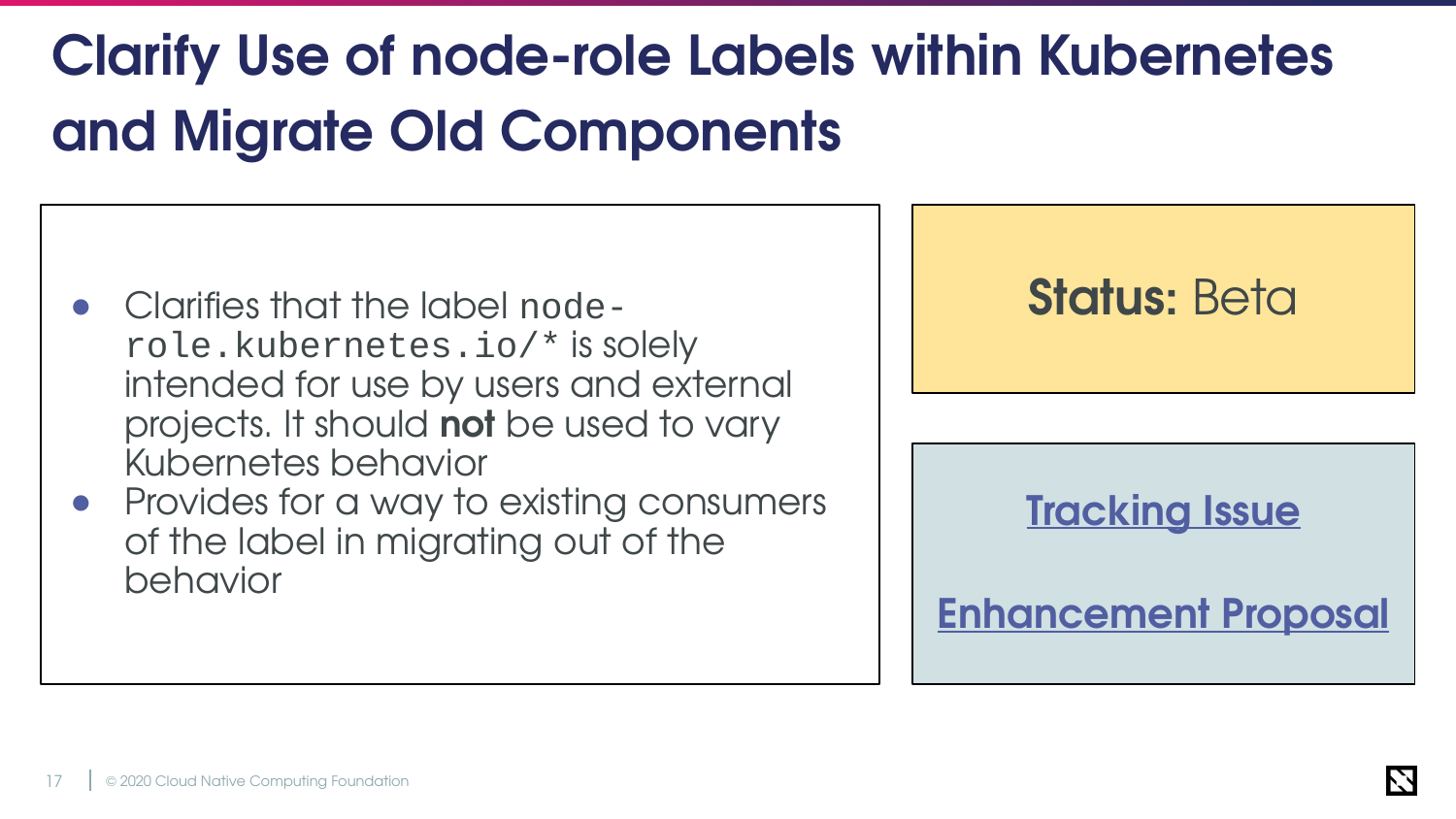

# Clarify Use of node-role Labels within Kubernetes and Migrate Old Components
Clarifies that the label node-role.kubernetes.io/* is solely intended for use by users and external projects. It should not be used to vary Kubernetes behavior
Provides for a way to existing consumers of the label in migrating out of the behavior
Status: Beta
Tracking Issue
Enhancement Proposal